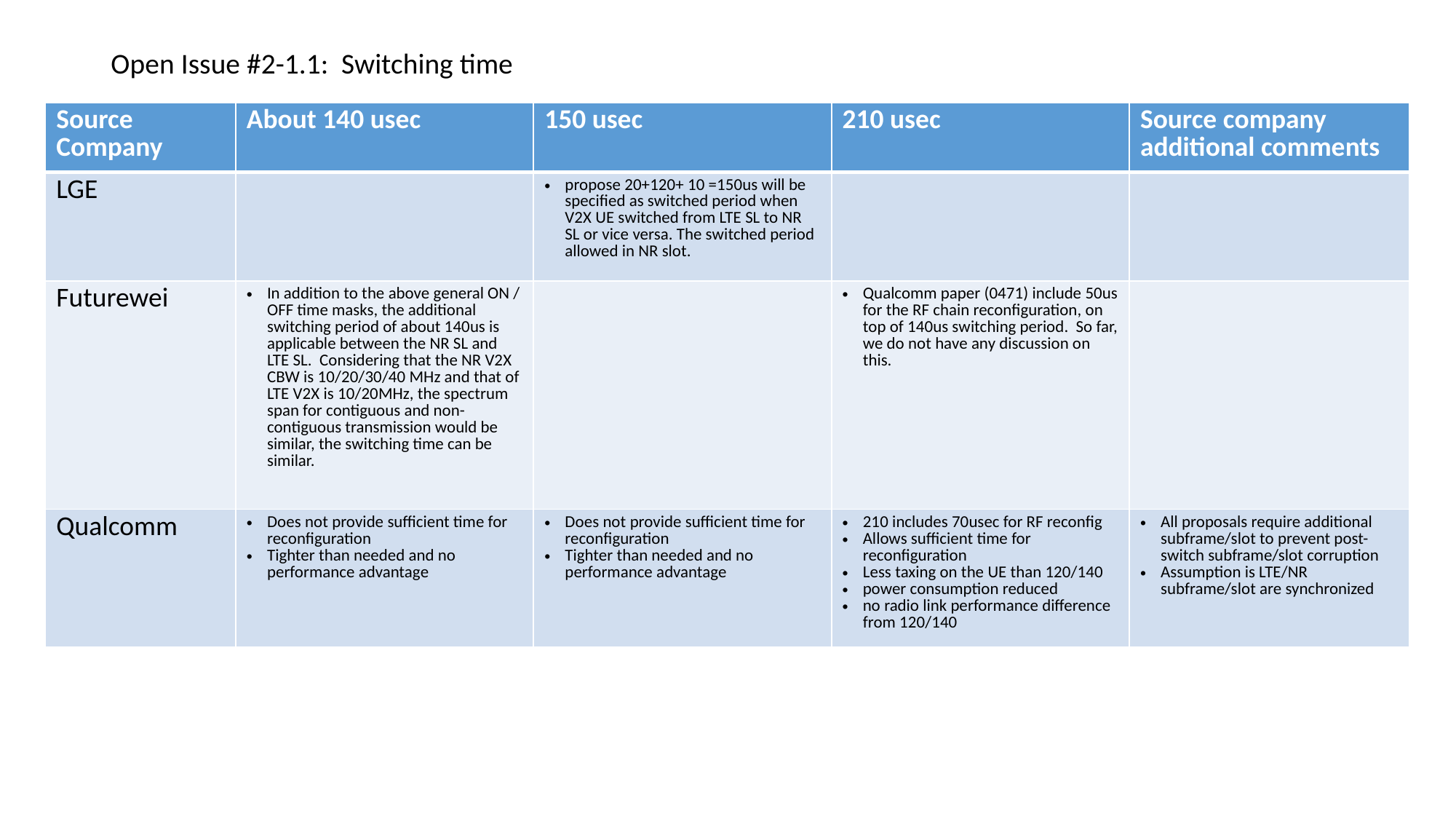

# Open Issue #2-1.1:  Switching time
| Source Company | About 140 usec | 150 usec | 210 usec | Source company additional comments |
| --- | --- | --- | --- | --- |
| LGE |  | propose 20+120+ 10 =150us will be specified as switched period when V2X UE switched from LTE SL to NR SL or vice versa. The switched period allowed in NR slot. |  |  |
| Futurewei | In addition to the above general ON / OFF time masks, the additional switching period of about 140us is applicable between the NR SL and LTE SL. Considering that the NR V2X CBW is 10/20/30/40 MHz and that of LTE V2X is 10/20MHz, the spectrum span for contiguous and non-contiguous transmission would be similar, the switching time can be similar. |  | Qualcomm paper (0471) include 50us for the RF chain reconfiguration, on top of 140us switching period. So far, we do not have any discussion on this. |  |
| Qualcomm | Does not provide sufficient time for reconfiguration Tighter than needed and no performance advantage | Does not provide sufficient time for reconfiguration Tighter than needed and no performance advantage | 210 includes 70usec for RF reconfig Allows sufficient time for reconfiguration Less taxing on the UE than 120/140 power consumption reduced no radio link performance difference from 120/140 | All proposals require additional subframe/slot to prevent post-switch subframe/slot corruption Assumption is LTE/NR subframe/slot are synchronized |